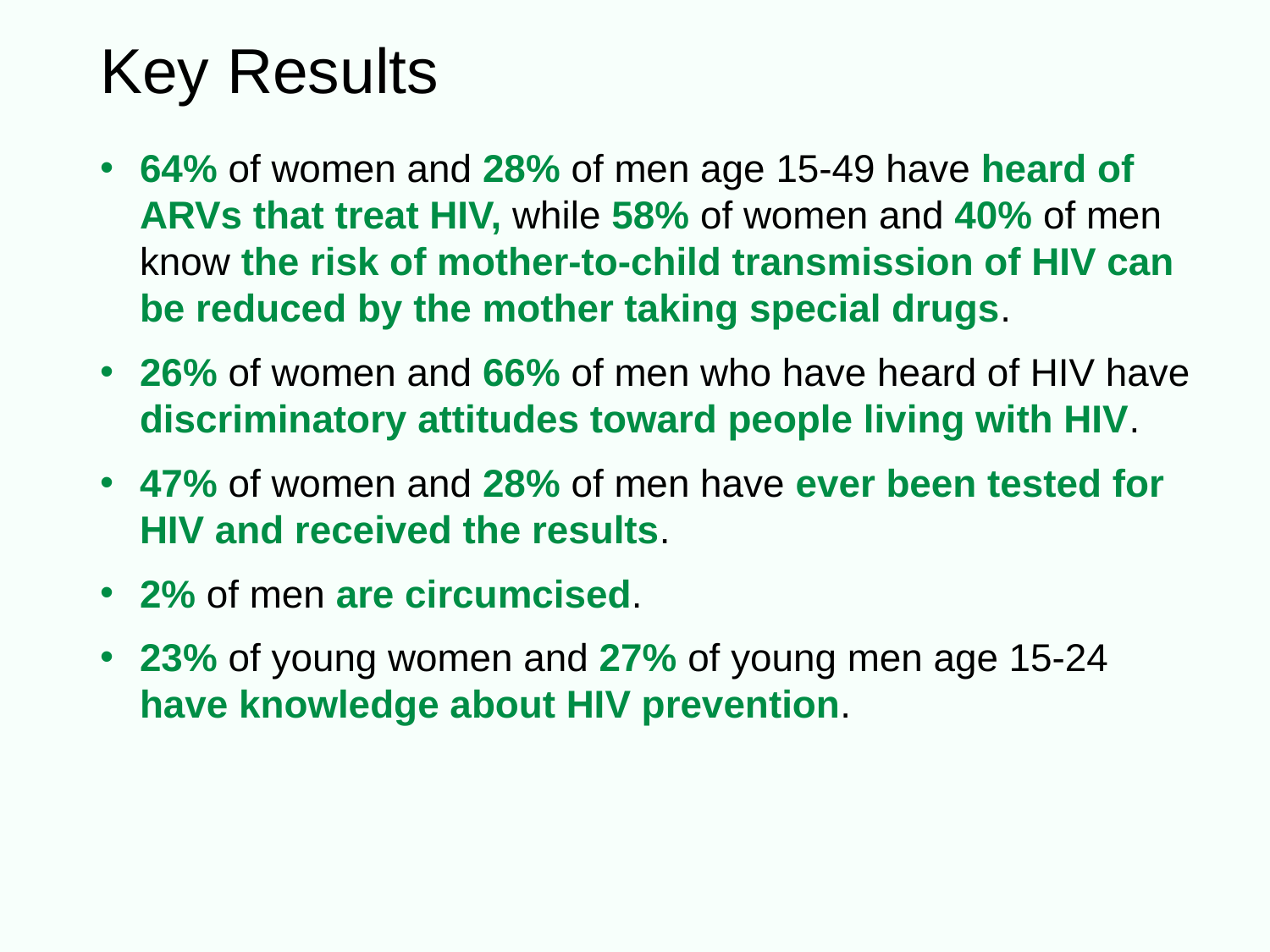

# Key Results
64% of women and 28% of men age 15-49 have heard of ARVs that treat HIV, while 58% of women and 40% of men know the risk of mother-to-child transmission of HIV can be reduced by the mother taking special drugs.
26% of women and 66% of men who have heard of HIV have discriminatory attitudes toward people living with HIV.
47% of women and 28% of men have ever been tested for HIV and received the results.
2% of men are circumcised.
23% of young women and 27% of young men age 15-24 have knowledge about HIV prevention.